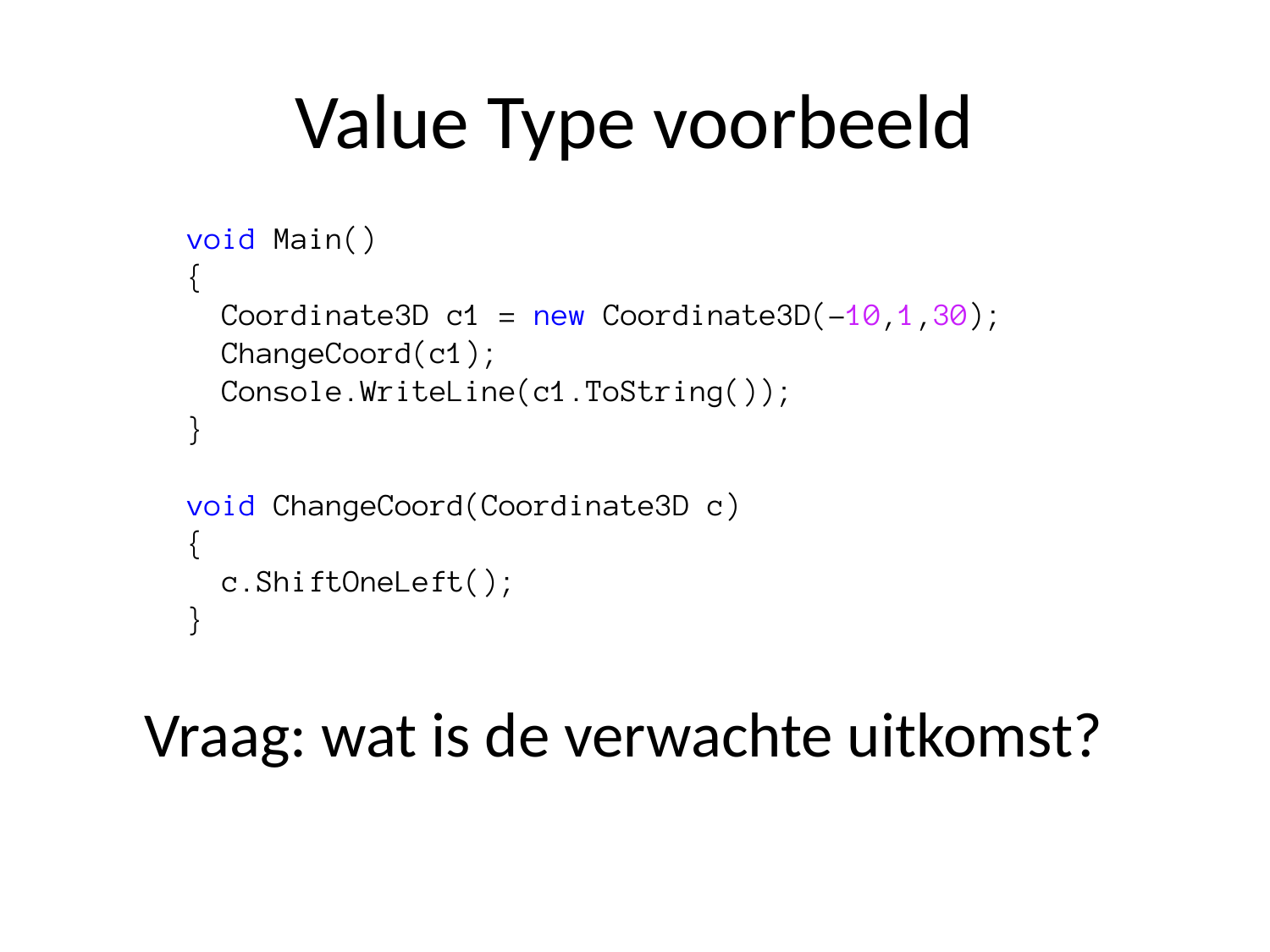

# Value Type voorbeeld
void Main()
{
  Coordinate3D c1 = new Coordinate3D(-10,1,30);
  ChangeCoord(c1);
  Console.WriteLine(c1.ToString());
}

void ChangeCoord(Coordinate3D c)
{
  c.ShiftOneLeft();
}
Vraag: wat is de verwachte uitkomst?